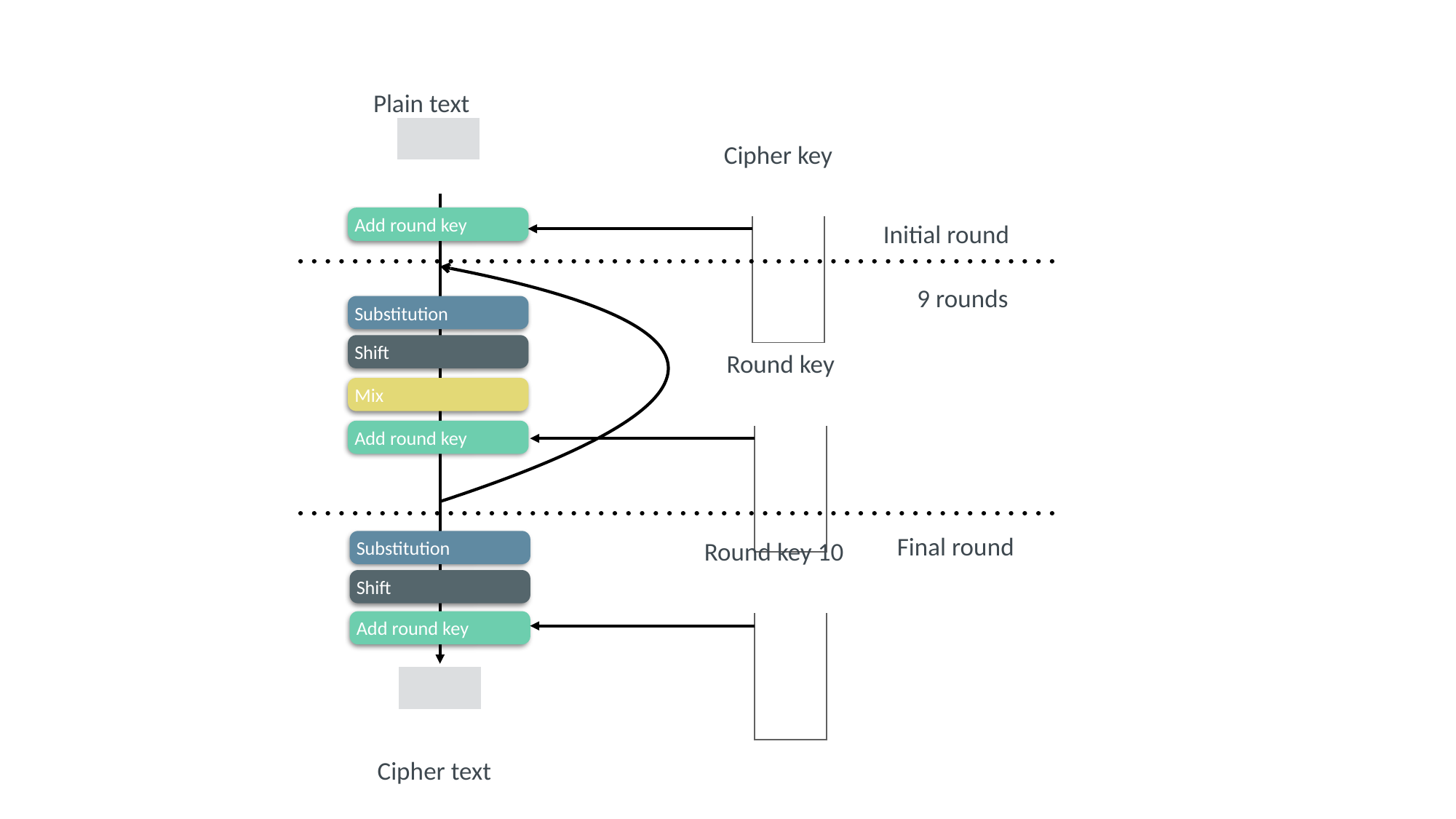

Plain text
|  |  |  |  |
| --- | --- | --- | --- |
|  |  |  |  |
|  |  |  |  |
|  |  |  |  |
Cipher key
|  |  |  |  |
| --- | --- | --- | --- |
|  |  |  |  |
|  |  |  |  |
|  |  |  |  |

Add round key
Initial round

9 rounds
Substitution
Shift
Round key
Mix
|  |  |  |  |
| --- | --- | --- | --- |
|  |  |  |  |
|  |  |  |  |
|  |  |  |  |
Add round key

Final round
Substitution
Round key 10
Shift
|  |  |  |  |
| --- | --- | --- | --- |
|  |  |  |  |
|  |  |  |  |
|  |  |  |  |
Add round key

|  |  |  |  |
| --- | --- | --- | --- |
|  |  |  |  |
|  |  |  |  |
|  |  |  |  |
Cipher text